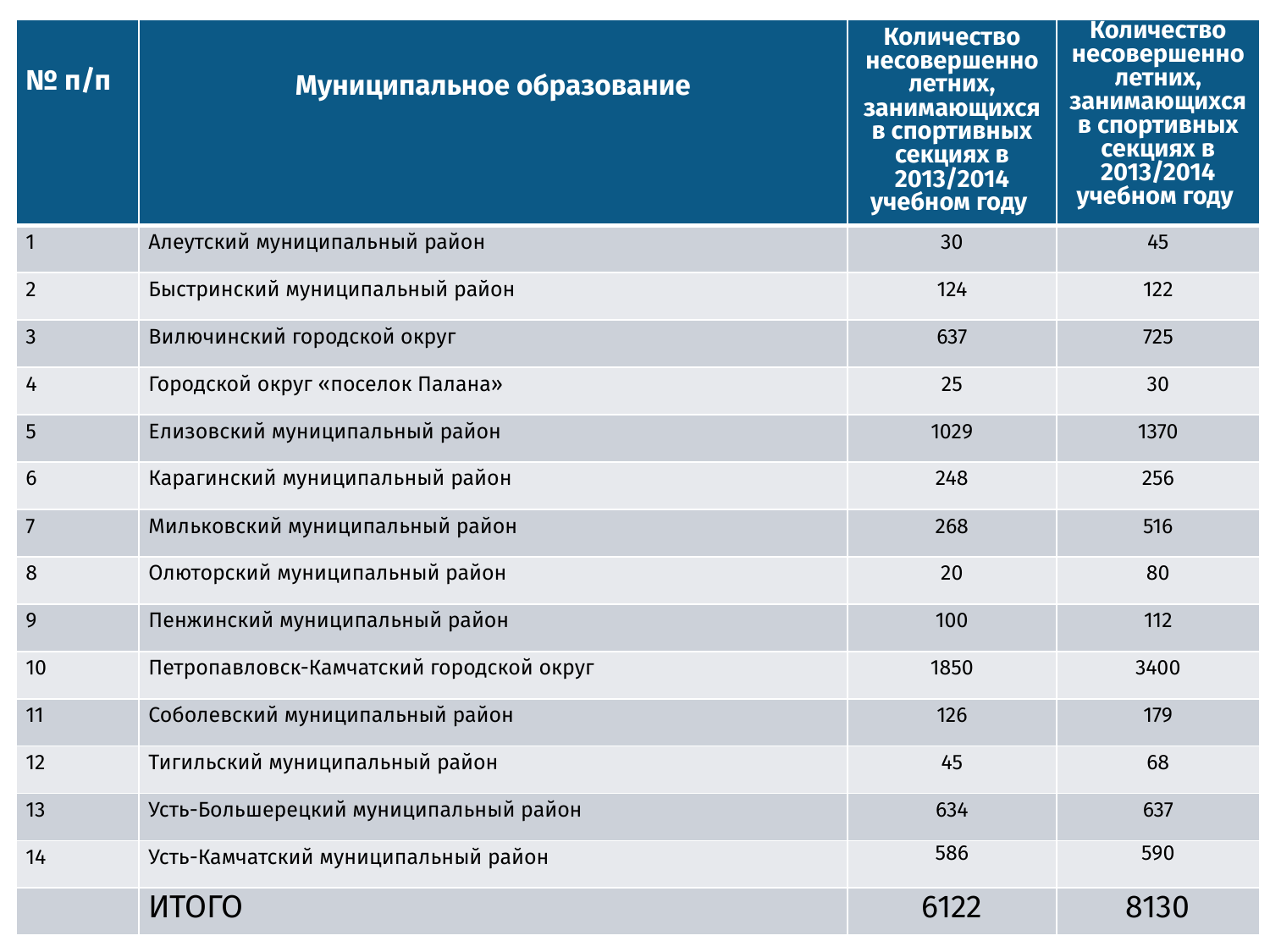

| № п/п | Муниципальное образование | Количество несовершеннолетних, занимающихся в спортивных секциях в 2013/2014 учебном году | Количество несовершеннолетних, занимающихся в спортивных секциях в 2013/2014 учебном году |
| --- | --- | --- | --- |
| 1 | Алеутский муниципальный район | 30 | 45 |
| 2 | Быстринский муниципальный район | 124 | 122 |
| 3 | Вилючинский городской округ | 637 | 725 |
| 4 | Городской округ «поселок Палана» | 25 | 30 |
| 5 | Елизовский муниципальный район | 1029 | 1370 |
| 6 | Карагинский муниципальный район | 248 | 256 |
| 7 | Мильковский муниципальный район | 268 | 516 |
| 8 | Олюторский муниципальный район | 20 | 80 |
| 9 | Пенжинский муниципальный район | 100 | 112 |
| 10 | Петропавловск-Камчатский городской округ | 1850 | 3400 |
| 11 | Соболевский муниципальный район | 126 | 179 |
| 12 | Тигильский муниципальный район | 45 | 68 |
| 13 | Усть-Большерецкий муниципальный район | 634 | 637 |
| 14 | Усть-Камчатский муниципальный район | 586 | 590 |
|  | ИТОГО | 6122 | 8130 |